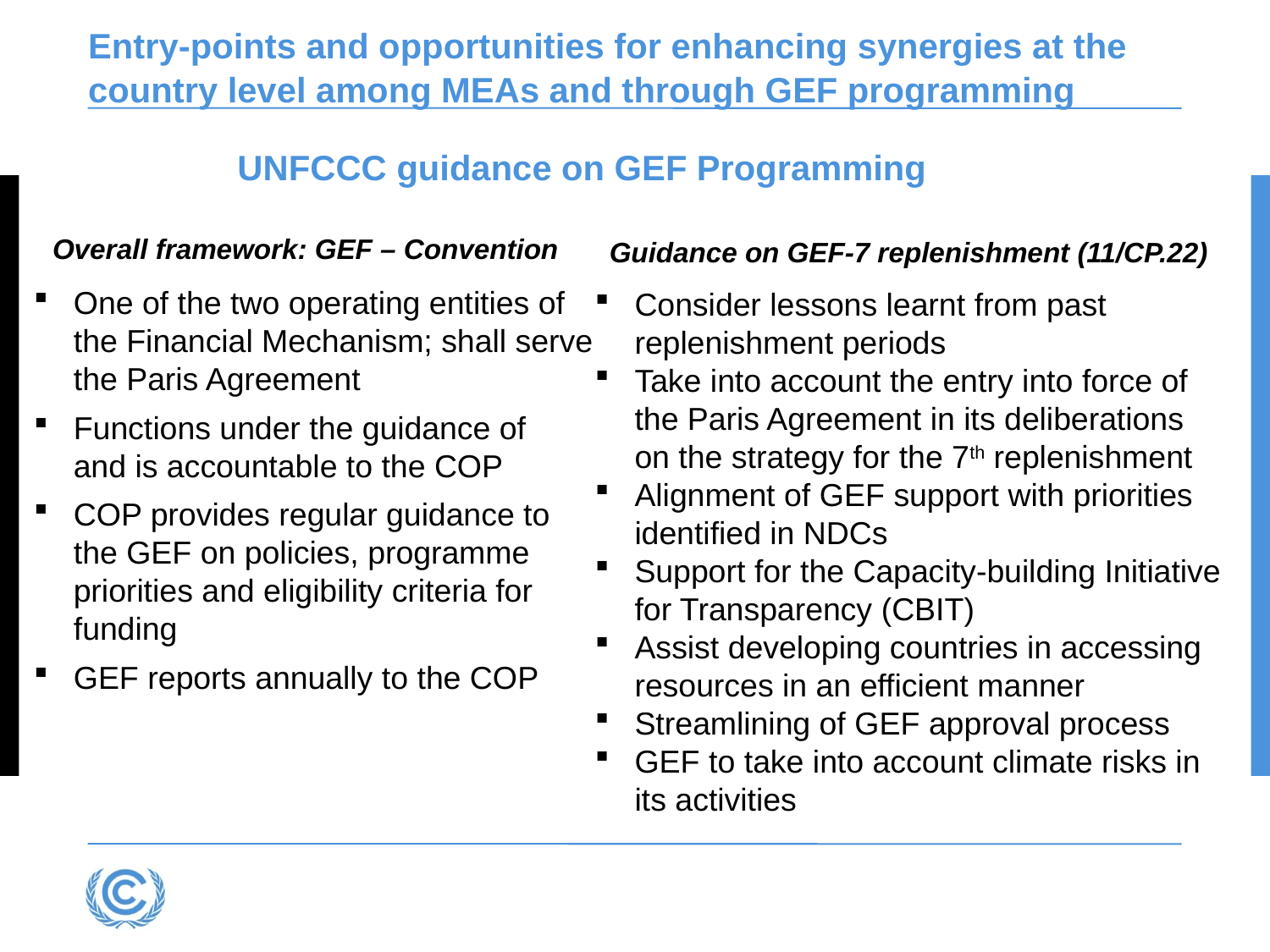

# Entry-points and opportunities for enhancing synergies at the country level among MEAs and through GEF programming
UNFCCC guidance on GEF Programming
Overall framework: GEF – Convention
Guidance on GEF-7 replenishment (11/CP.22)
Consider lessons learnt from past replenishment periods
Take into account the entry into force of the Paris Agreement in its deliberations on the strategy for the 7th replenishment
Alignment of GEF support with priorities identified in NDCs
Support for the Capacity-building Initiative for Transparency (CBIT)
Assist developing countries in accessing resources in an efficient manner
Streamlining of GEF approval process
GEF to take into account climate risks in its activities

One of the two operating entities of the Financial Mechanism; shall serve the Paris Agreement
Functions under the guidance of
and is accountable to the COP
COP provides regular guidance to the GEF on policies, programme priorities and eligibility criteria for funding
GEF reports annually to the COP